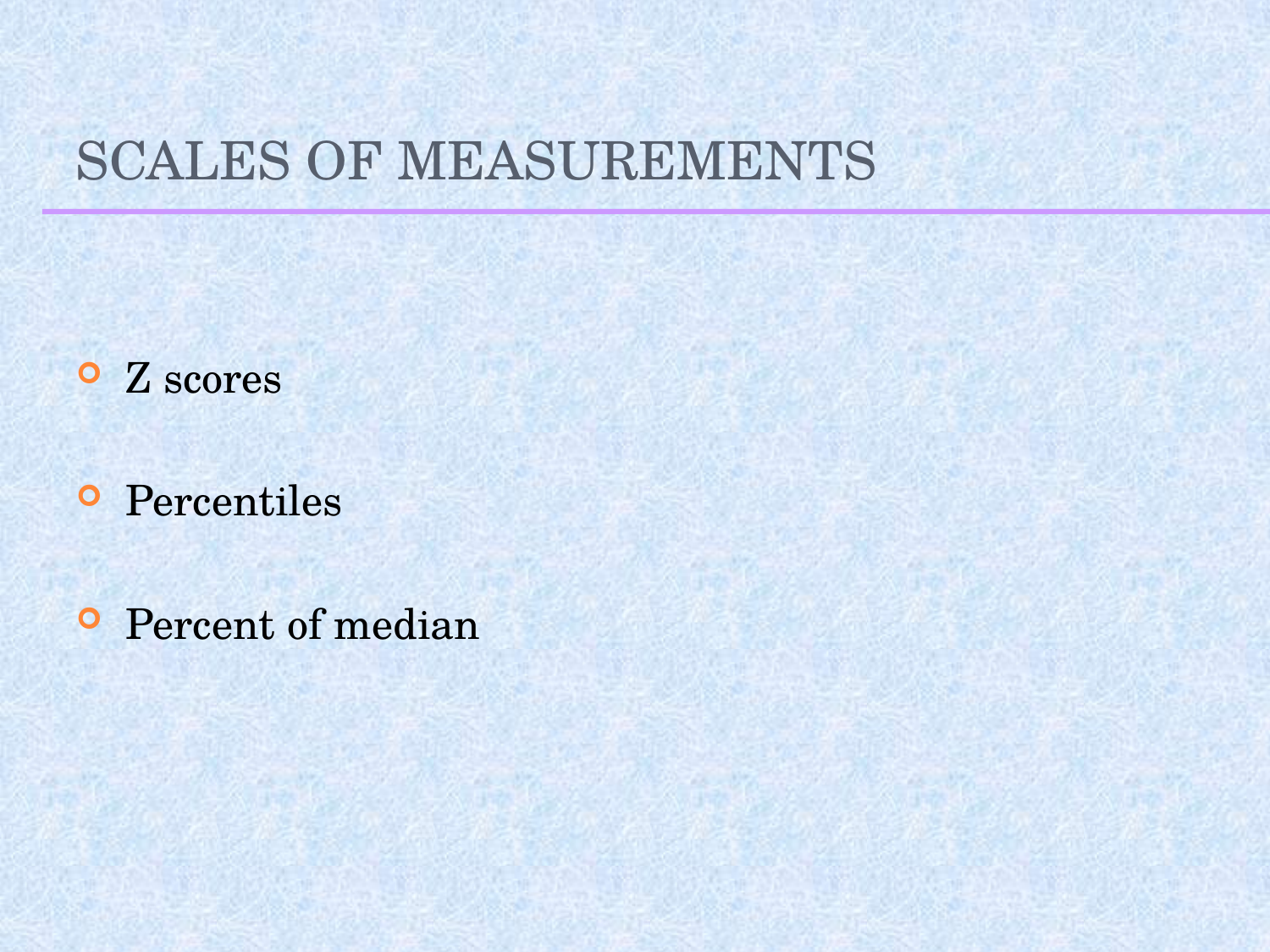

# Scales of Measurements

 Z scores

 Percentiles

 Percent of median